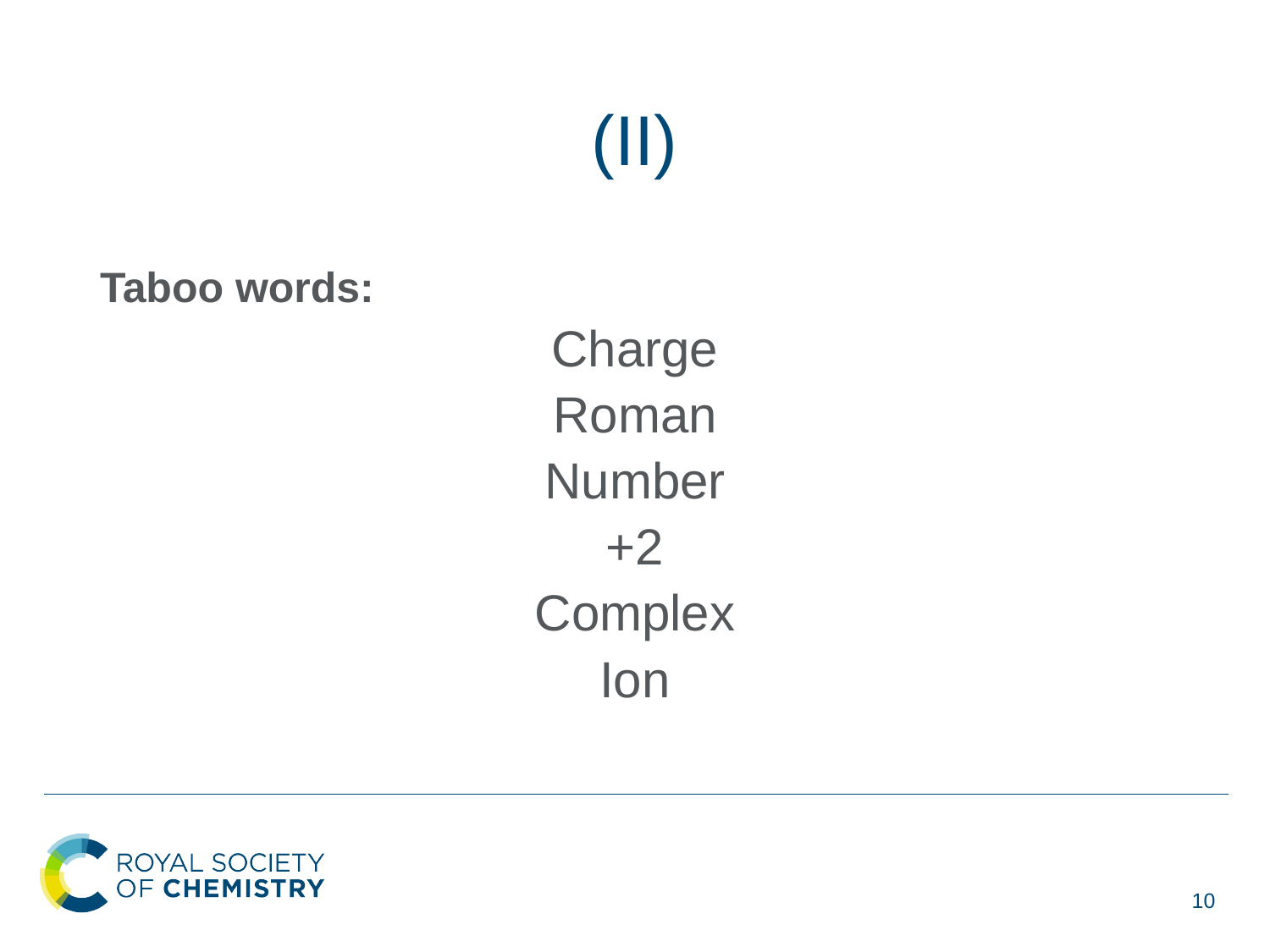

# (II)
Taboo words:
Charge
Roman
Number
+2
Complex
Ion

10